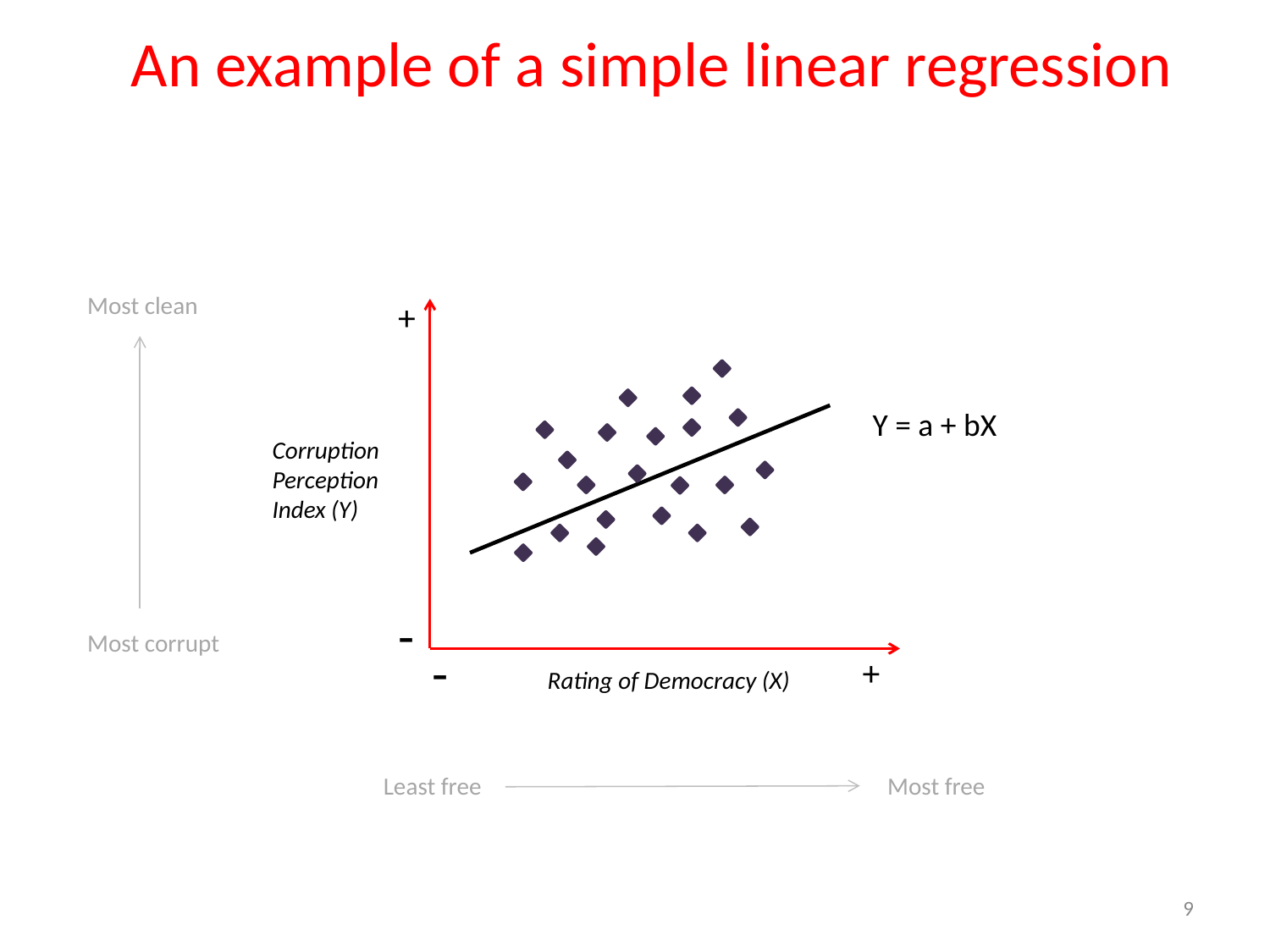

# An example of a simple linear regression
Most clean
+
Corruption Perception
Index (Y)
-
-
+
Rating of Democracy (X)

Y = a + bX

Most corrupt
Least free
Most free
9